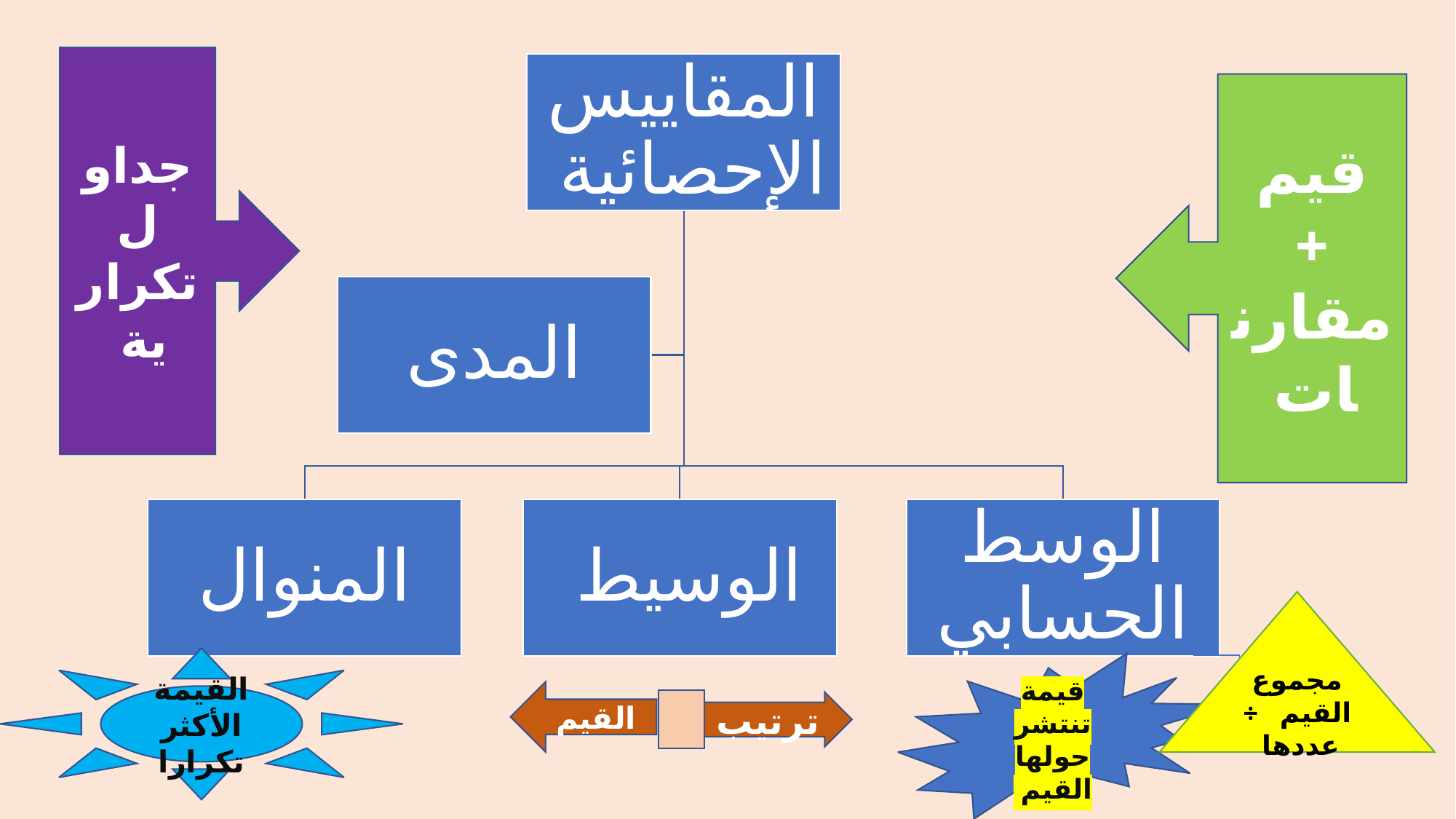

المقاييس الإحصائية
المنوال
الوسيط
الوسط الحسابي
المدى
جداول تكرارية
قيم
+ مقارنات
مجموع القيم   ÷ عددها
القيمة الأكثر تكرارا
قيمة تنتشر حولها القيم
القيم

ترتيب